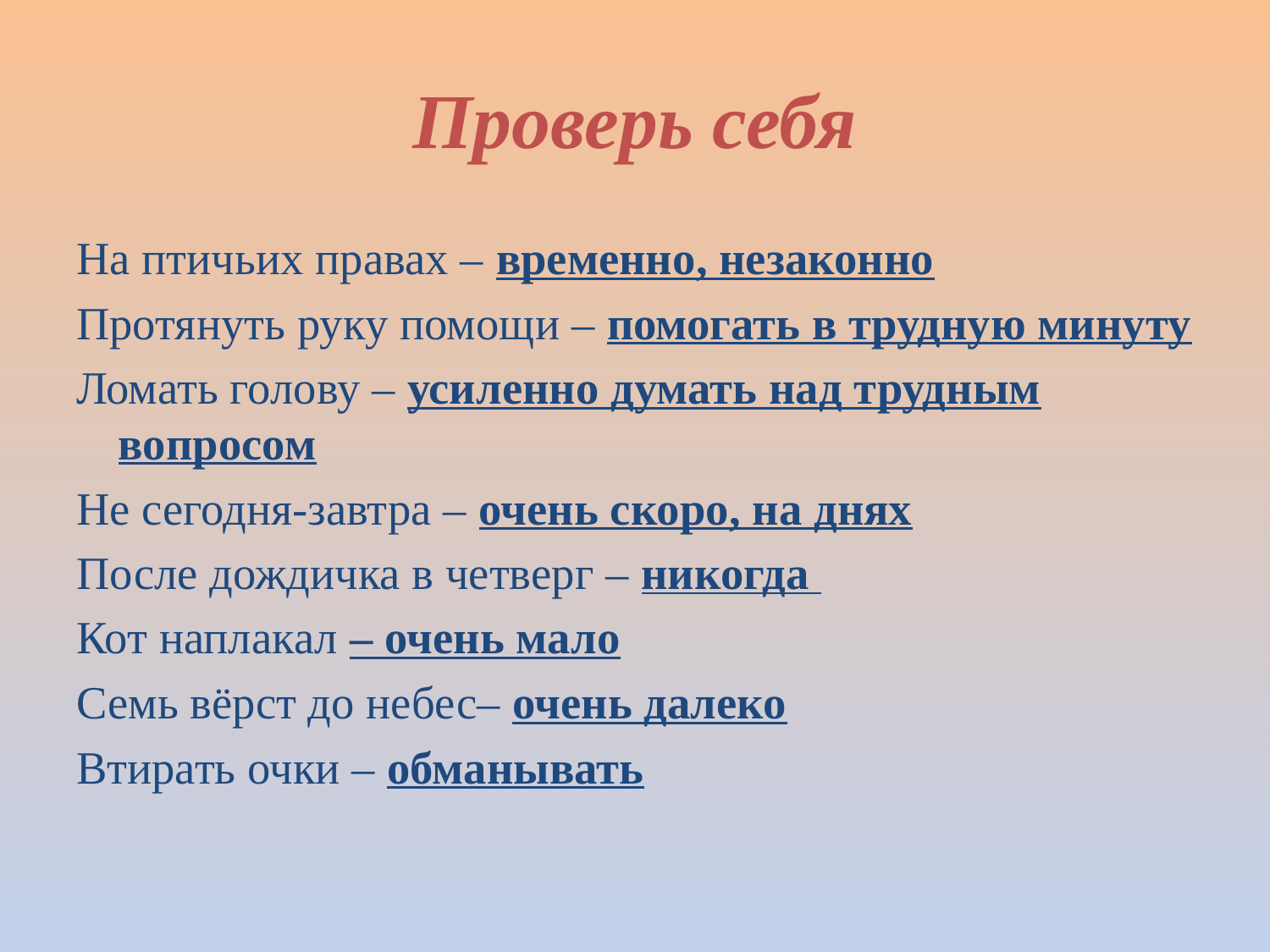

# Проверь себя
На птичьих правах – временно, незаконно
Протянуть руку помощи – помогать в трудную минуту
Ломать голову – усиленно думать над трудным вопросом
Не сегодня-завтра – очень скоро, на днях
После дождичка в четверг – никогда
Кот наплакал – очень мало
Семь вёрст до небес– очень далеко
Втирать очки – обманывать